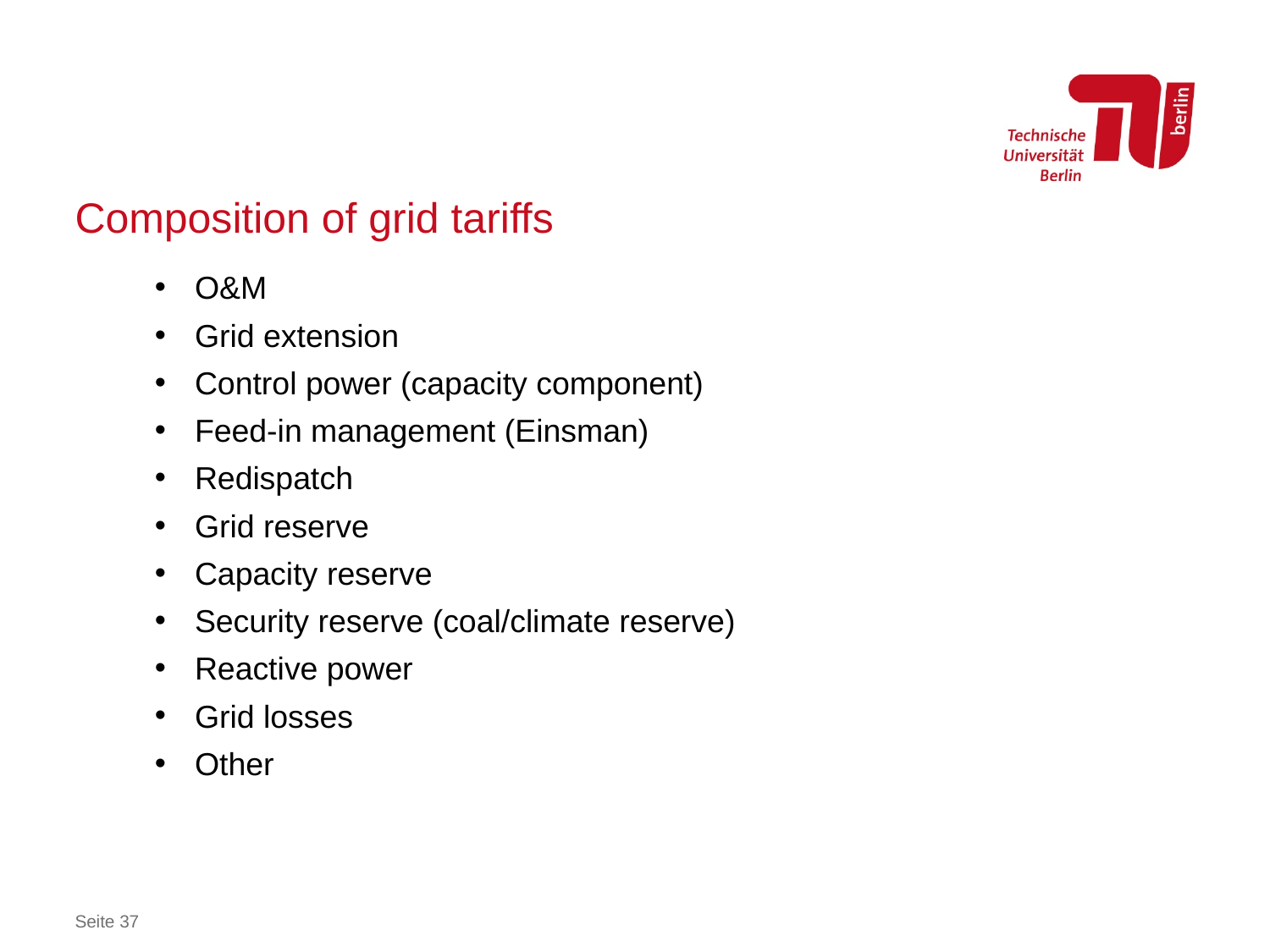

# Composition of grid tariffs
O&M
Grid extension
Control power (capacity component)
Feed-in management (Einsman)
Redispatch
Grid reserve
Capacity reserve
Security reserve (coal/climate reserve)
Reactive power
Grid losses
Other

Seite 37